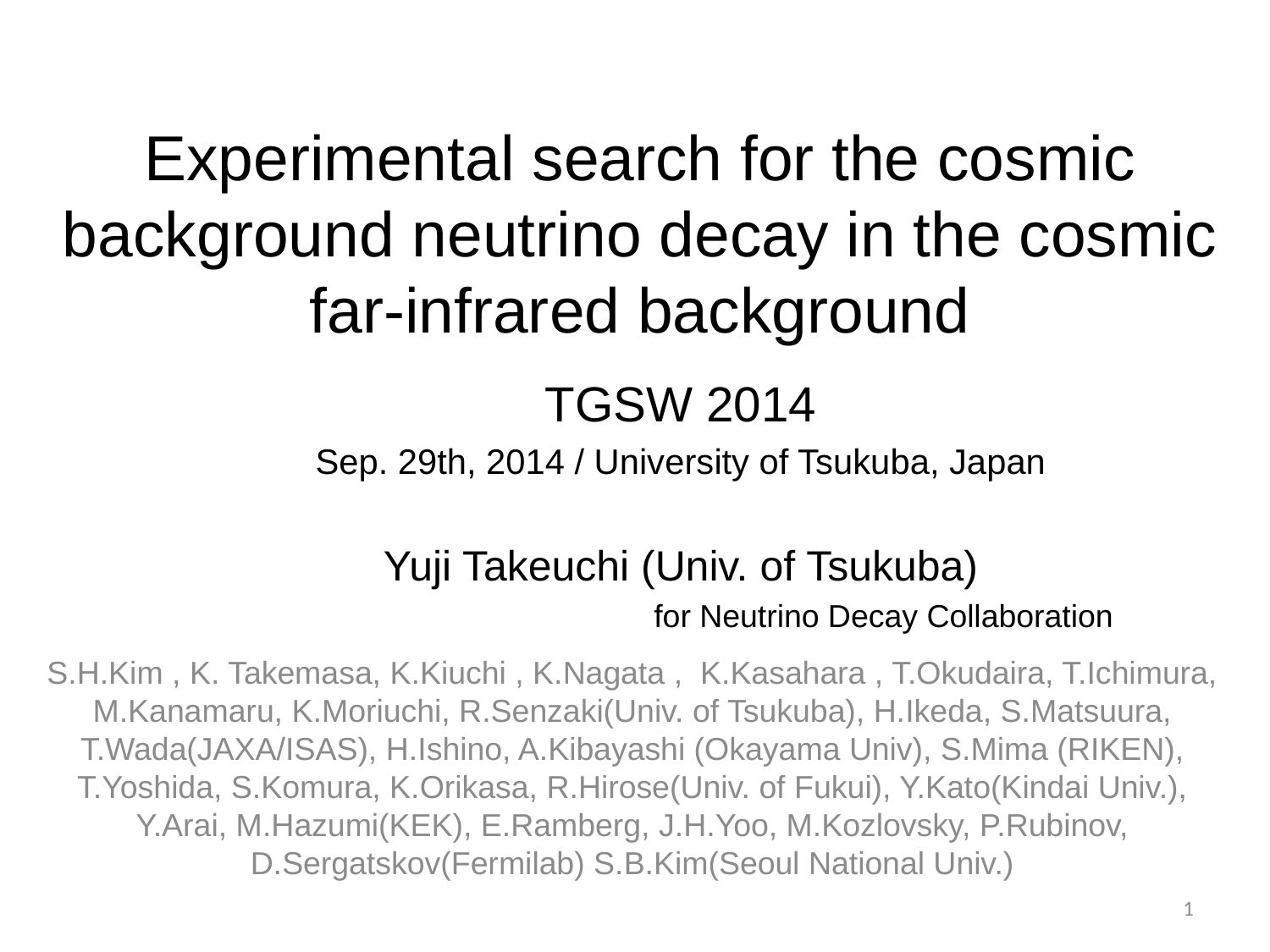

# Experimental search for the cosmic background neutrino decay in the cosmic far-infrared background
TGSW 2014
Sep. 29th, 2014 / University of Tsukuba, Japan

Yuji Takeuchi (Univ. of Tsukuba)
for Neutrino Decay Collaboration
S.H.Kim , K. Takemasa, K.Kiuchi , K.Nagata ,  K.Kasahara , T.Okudaira, T.Ichimura, M.Kanamaru, K.Moriuchi, R.Senzaki(Univ. of Tsukuba), H.Ikeda, S.Matsuura, T.Wada(JAXA/ISAS), H.Ishino, A.Kibayashi (Okayama Univ), S.Mima (RIKEN), T.Yoshida, S.Komura, K.Orikasa, R.Hirose(Univ. of Fukui), Y.Kato(Kindai Univ.), Y.Arai, M.Hazumi(KEK), E.Ramberg, J.H.Yoo, M.Kozlovsky, P.Rubinov, D.Sergatskov(Fermilab) S.B.Kim(Seoul National Univ.)
1